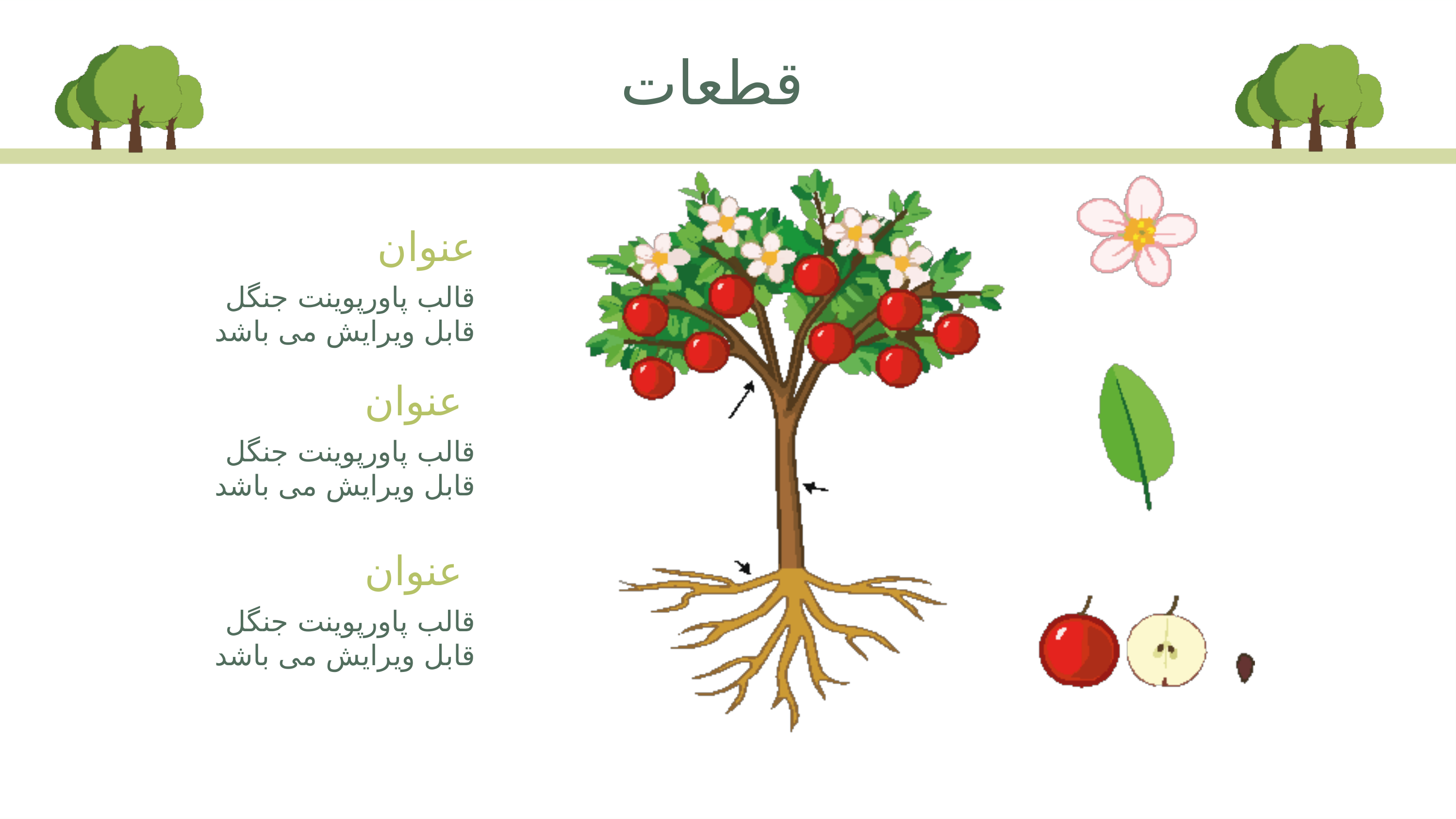

قطعات

عنوان
قالب پاورپوینت جنگل قابل ویرایش می باشد
عنوان
قالب پاورپوینت جنگل قابل ویرایش می باشد
عنوان
قالب پاورپوینت جنگل قابل ویرایش می باشد